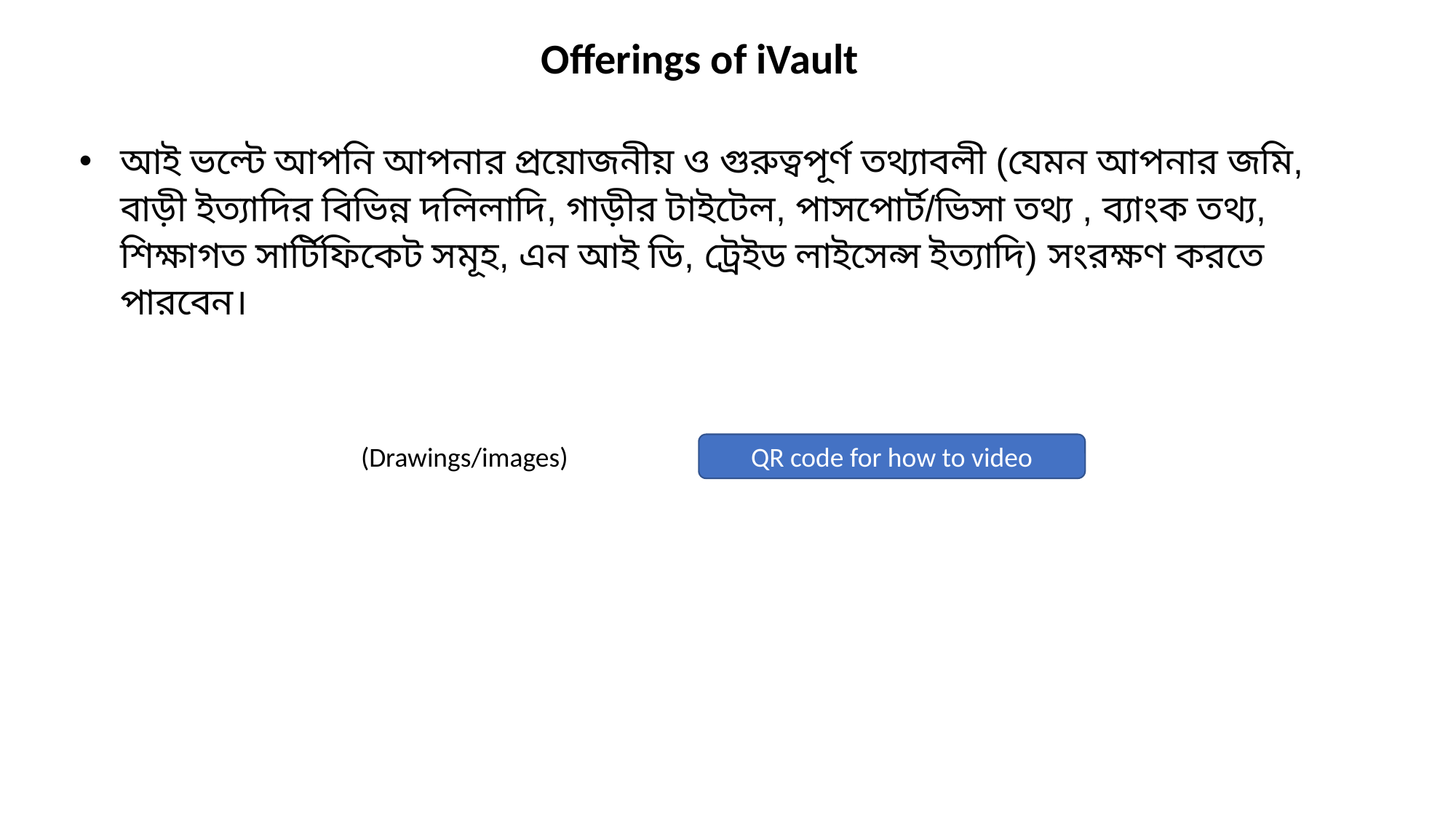

Offerings of iVault
আই ভল্টে আপনি আপনার প্রয়োজনীয় ও গুরুত্বপূর্ণ তথ্যাবলী (যেমন আপনার জমি, বাড়ী ইত্যাদির বিভিন্ন দলিলাদি, গাড়ীর টাইটেল, পাসপোর্ট/ভিসা তথ্য , ব্যাংক তথ্য, শিক্ষাগত সার্টিফিকেট সমূহ, এন আই ডি, ট্রেইড লাইসেন্স ইত্যাদি) সংরক্ষণ করতে পারবেন।
(Drawings/images)
QR code for how to video